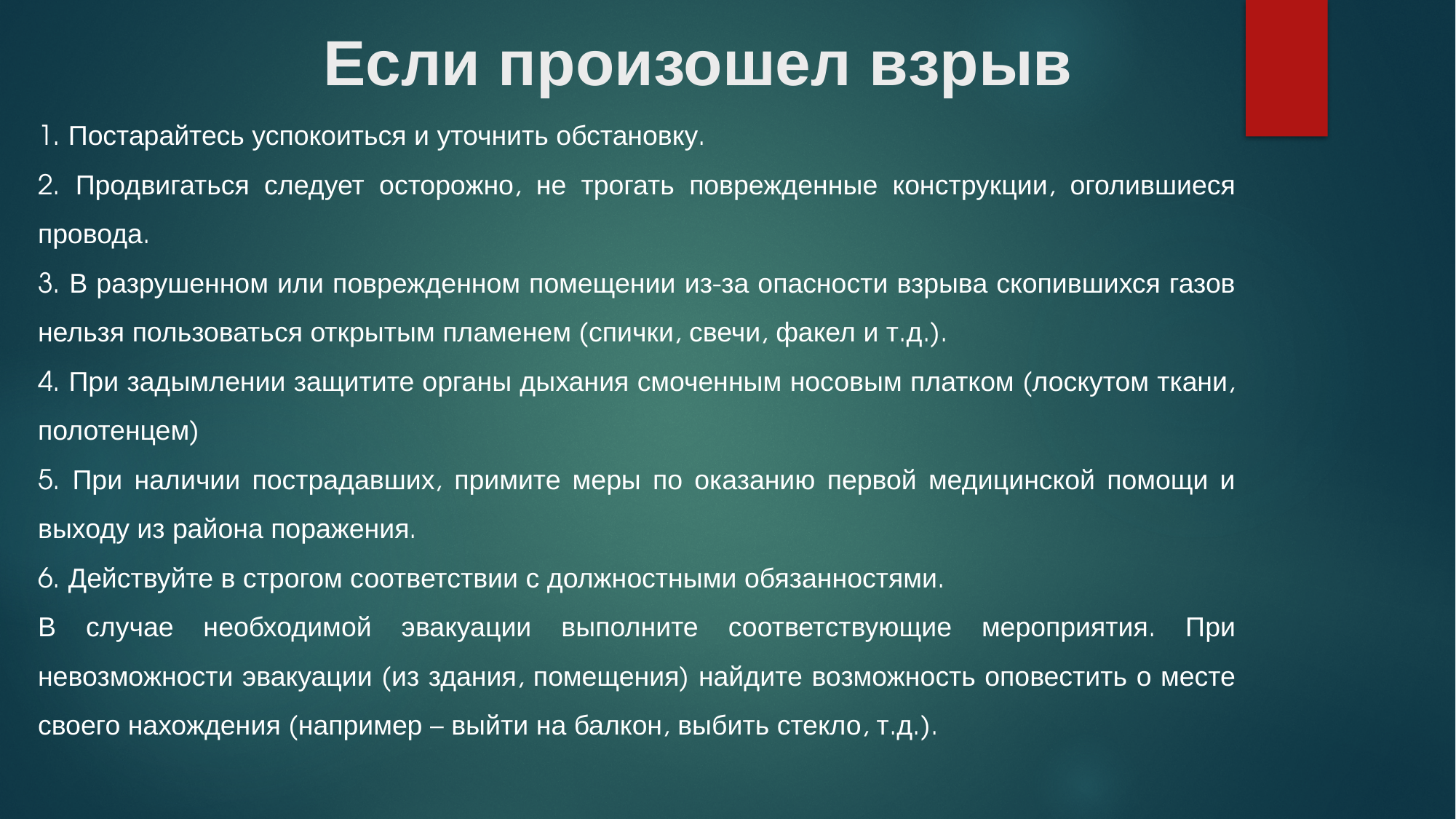

# Если произошел взрыв
1. Постарайтесь успокоиться и уточнить обстановку.
2. Продвигаться следует осторожно, не трогать поврежденные конструкции, оголившиеся провода.
3. В разрушенном или поврежденном помещении из-за опасности взрыва скопившихся газов нельзя пользоваться открытым пламенем (спички, свечи, факел и т.д.).
4. При задымлении защитите органы дыхания смоченным носовым платком (лоскутом ткани, полотенцем)
5. При наличии пострадавших, примите меры по оказанию первой медицинской помощи и выходу из района поражения.
6. Действуйте в строгом соответствии с должностными обязанностями.
В случае необходимой эвакуации выполните соответствующие мероприятия. При невозможности эвакуации (из здания, помещения) найдите возможность оповестить о месте своего нахождения (например – выйти на балкон, выбить стекло, т.д.).